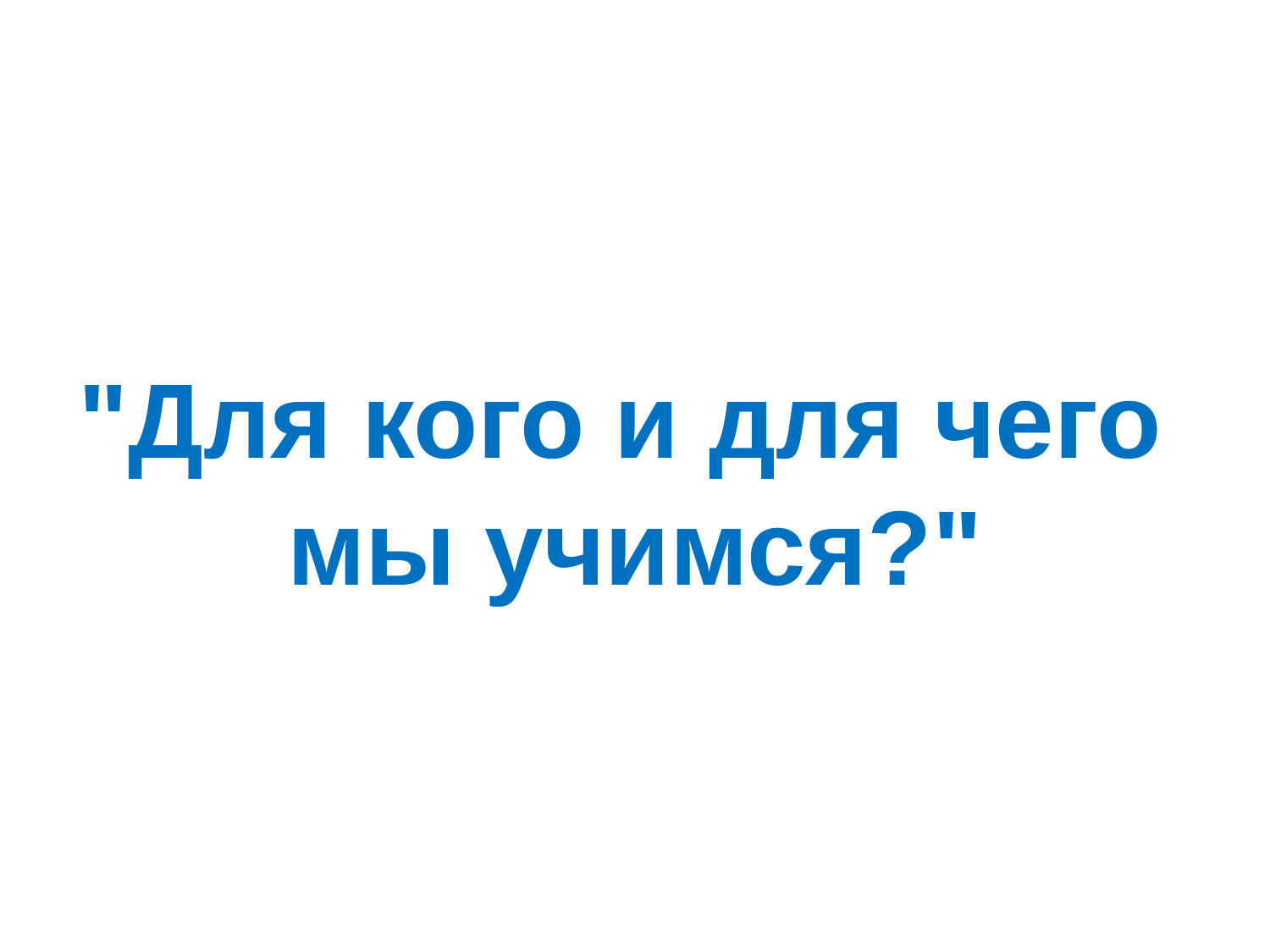

"Для кого и для чего
мы учимся?"